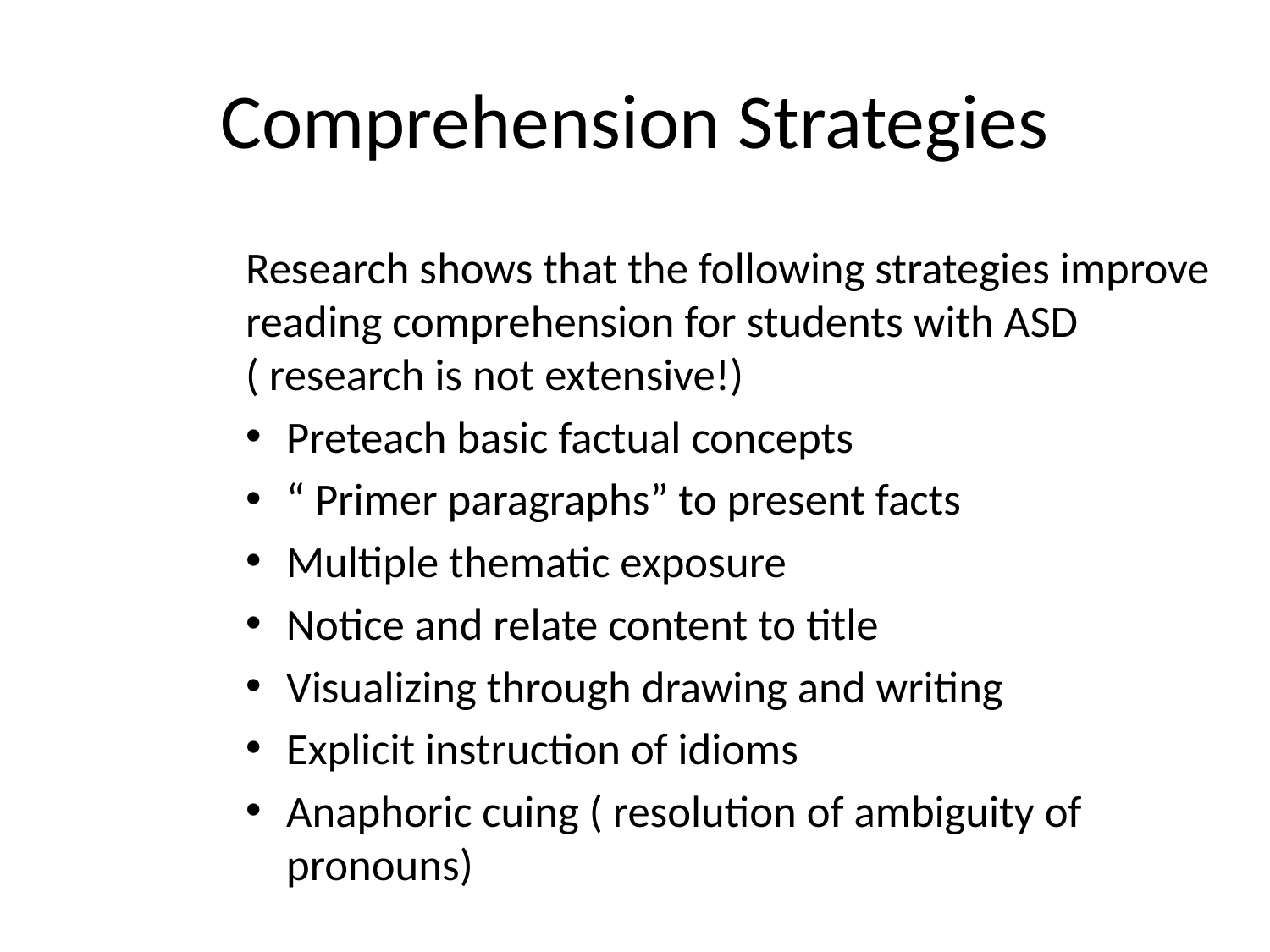

# Comprehension Strategies
Research shows that the following strategies improve reading comprehension for students with ASD ( research is not extensive!)
Preteach basic factual concepts
“ Primer paragraphs” to present facts
Multiple thematic exposure
Notice and relate content to title
Visualizing through drawing and writing
Explicit instruction of idioms
Anaphoric cuing ( resolution of ambiguity of pronouns)